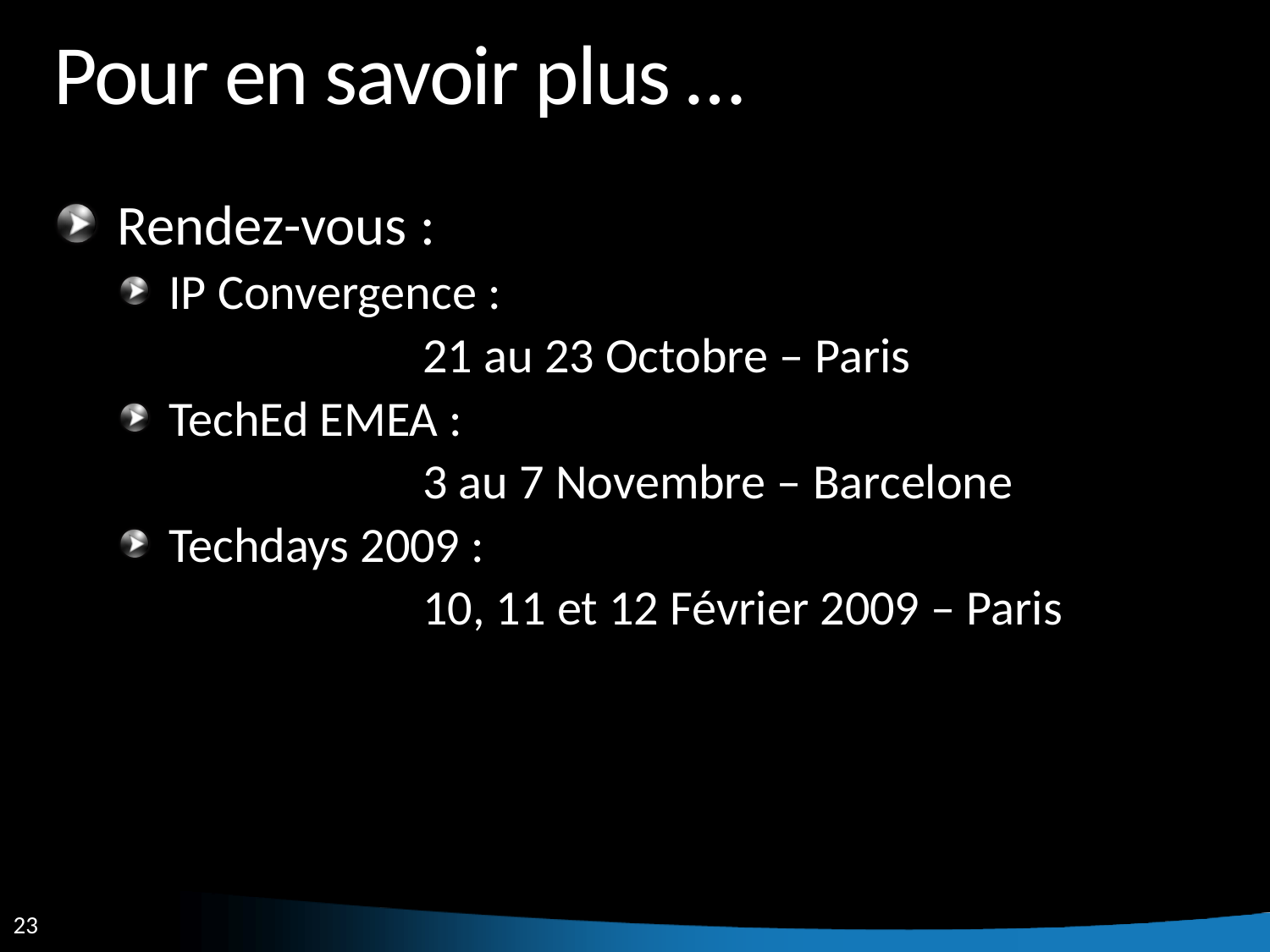

# Pour en savoir plus …
Rendez-vous :
IP Convergence :
			21 au 23 Octobre – Paris
TechEd EMEA :
			3 au 7 Novembre – Barcelone
Techdays 2009 :
			10, 11 et 12 Février 2009 – Paris